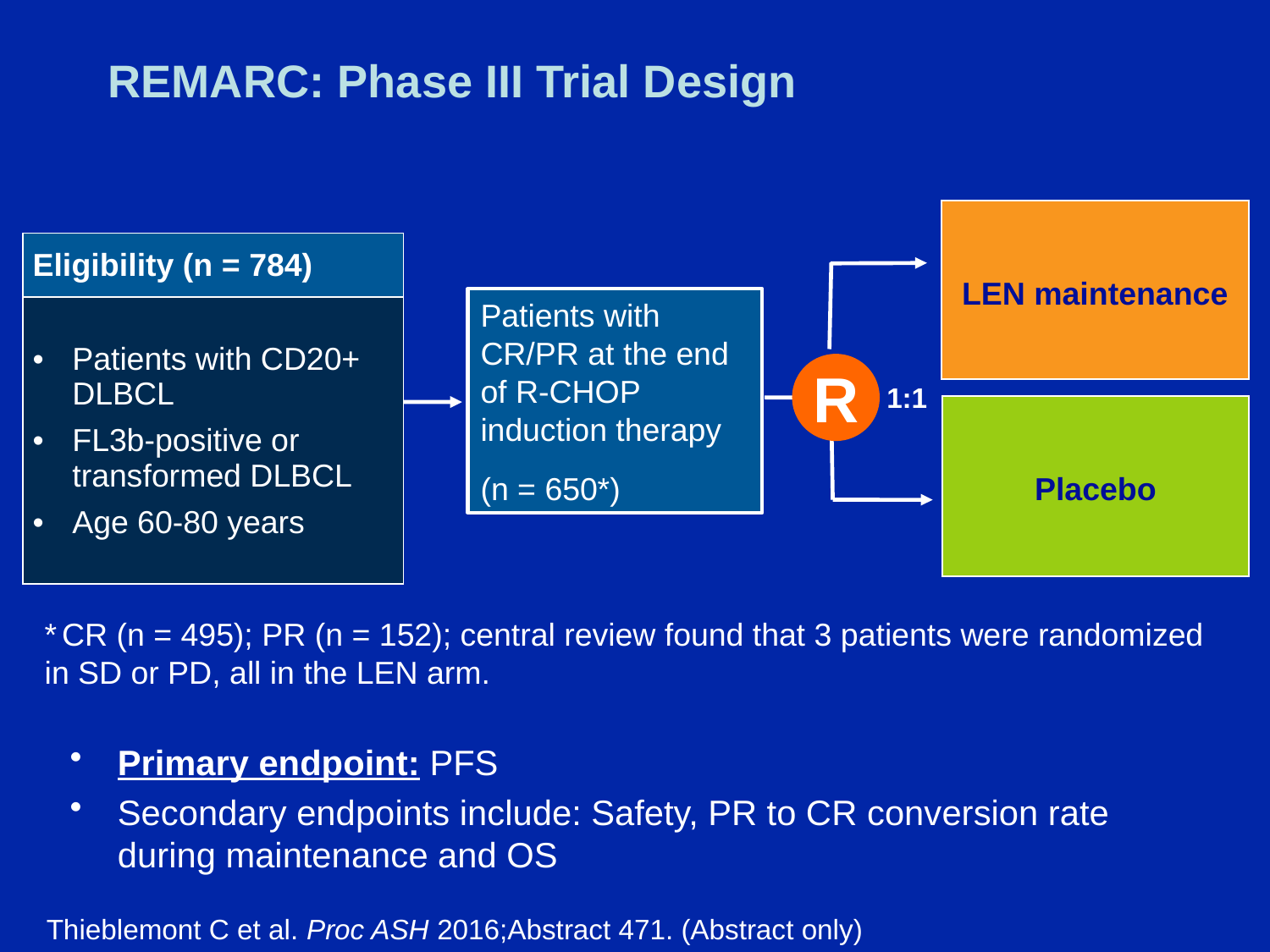

# REMARC: Phase III Trial Design
LEN maintenance

| Eligibility (n = 784) |
| --- |
| Patients with CD20+ DLBCL FL3b-positive or transformed DLBCL Age 60-80 years |

Patients with CR/PR at the end of R-CHOP induction therapy
(n = 650*)
R
1:1
Placebo

* CR (n = 495); PR (n = 152); central review found that 3 patients were randomized in SD or PD, all in the LEN arm.
Primary endpoint: PFS
Secondary endpoints include: Safety, PR to CR conversion rate during maintenance and OS
Thieblemont C et al. Proc ASH 2016;Abstract 471. (Abstract only)